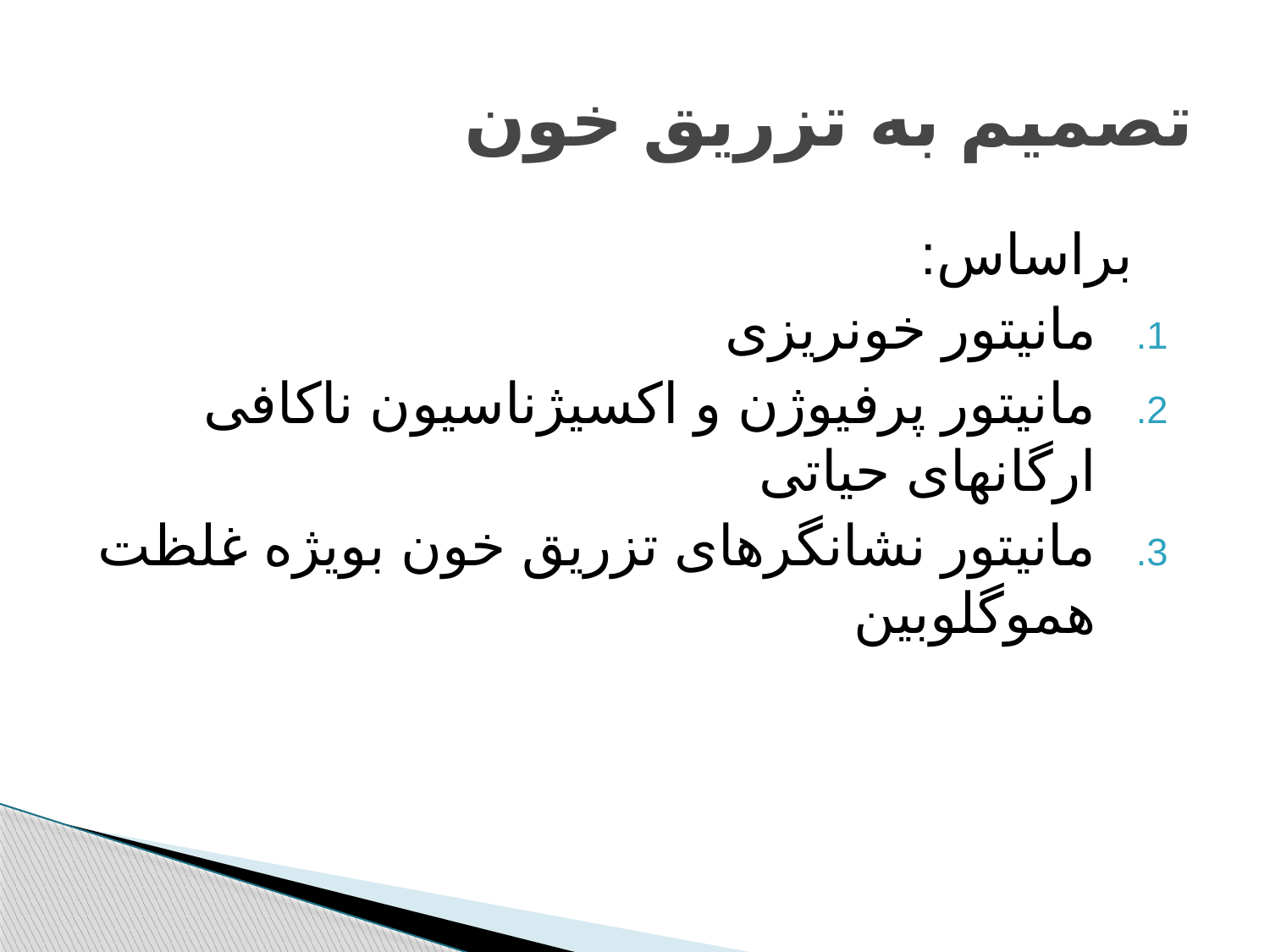

# تصمیم به تزریق خون
براساس:
مانیتور خونریزی
مانیتور پرفیوژن و اکسیژناسیون ناکافی ارگانهای حیاتی
مانیتور نشانگرهای تزریق خون بویژه غلظت هموگلوبین